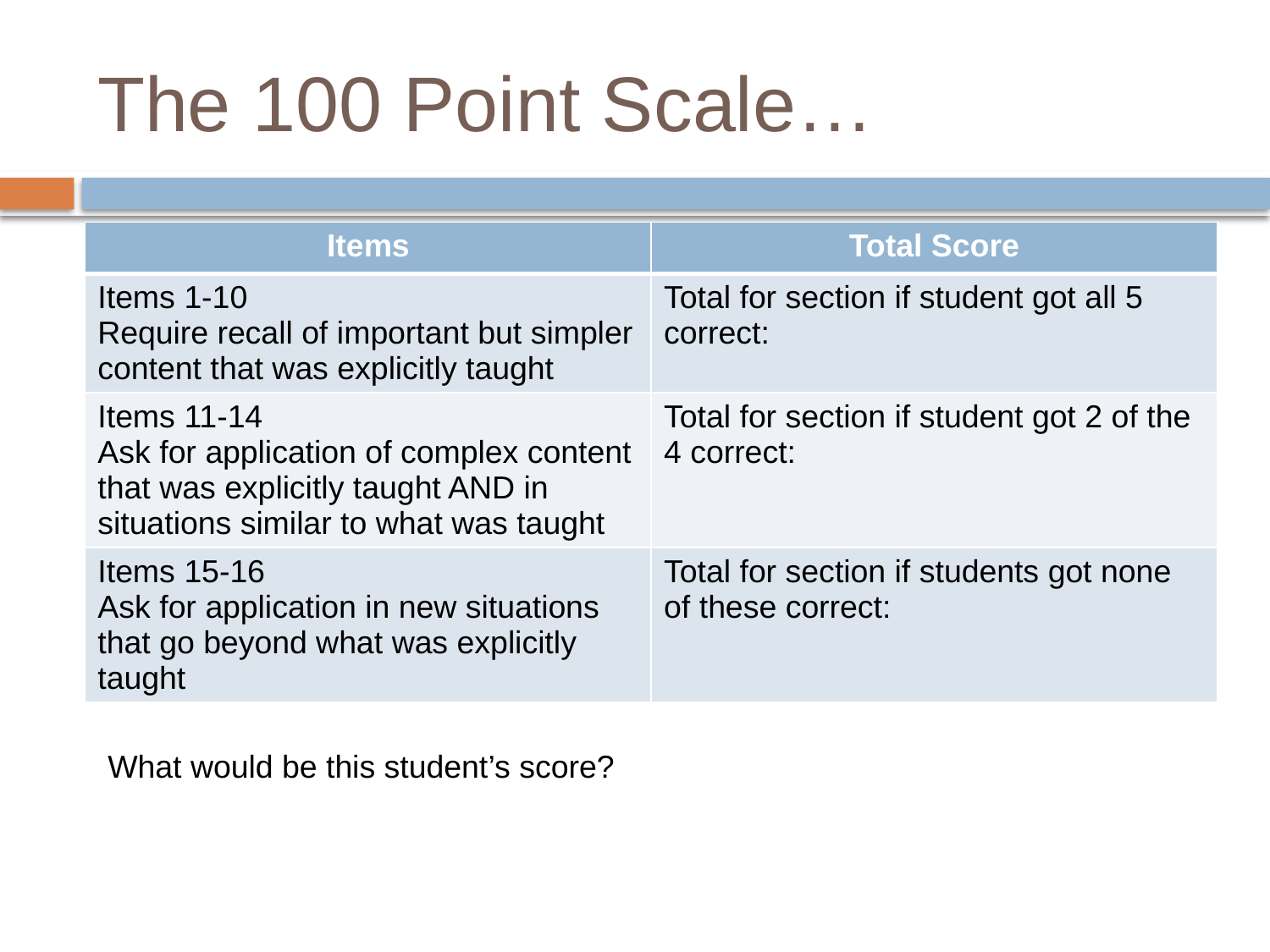

# The 100 Point Scale…
| Items | Total Score |
| --- | --- |
| Items 1-10 Require recall of important but simpler content that was explicitly taught | Total for section if student got all 5 correct: |
| Items 11-14 Ask for application of complex content that was explicitly taught AND in situations similar to what was taught | Total for section if student got 2 of the 4 correct: |
| Items 15-16 Ask for application in new situations that go beyond what was explicitly taught | Total for section if students got none of these correct: |
What would be this student’s score?